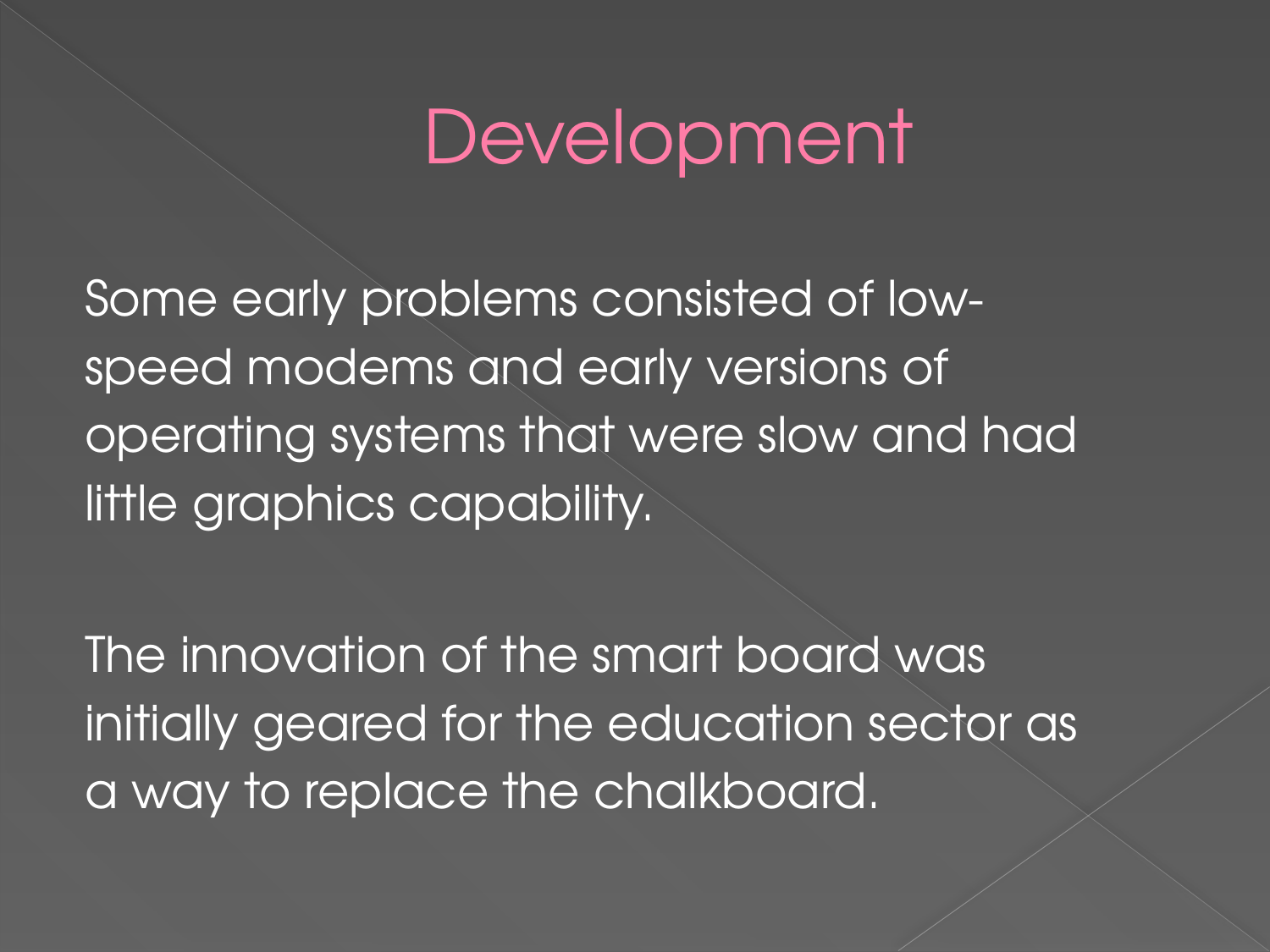

# Development
Some early problems consisted of low-
speed modems and early versions of
operating systems that were slow and had
little graphics capability.

The innovation of the smart board was
initially geared for the education sector as
a way to replace the chalkboard.